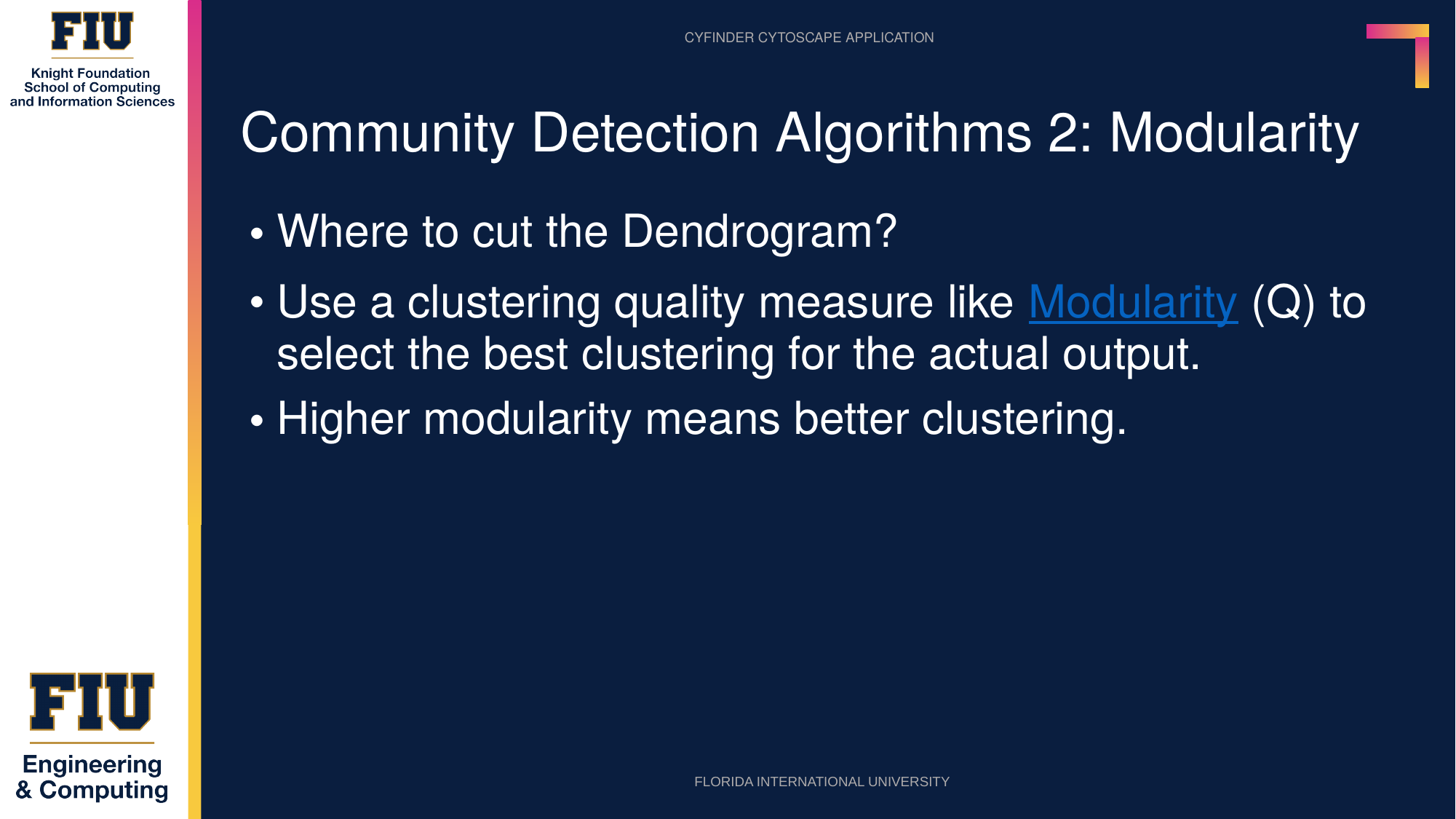

# Community Detection Algorithms 2: Modularity
Where to cut the Dendrogram?
Use a clustering quality measure like Modularity (Q) to select the best clustering for the actual output.
Higher modularity means better clustering.